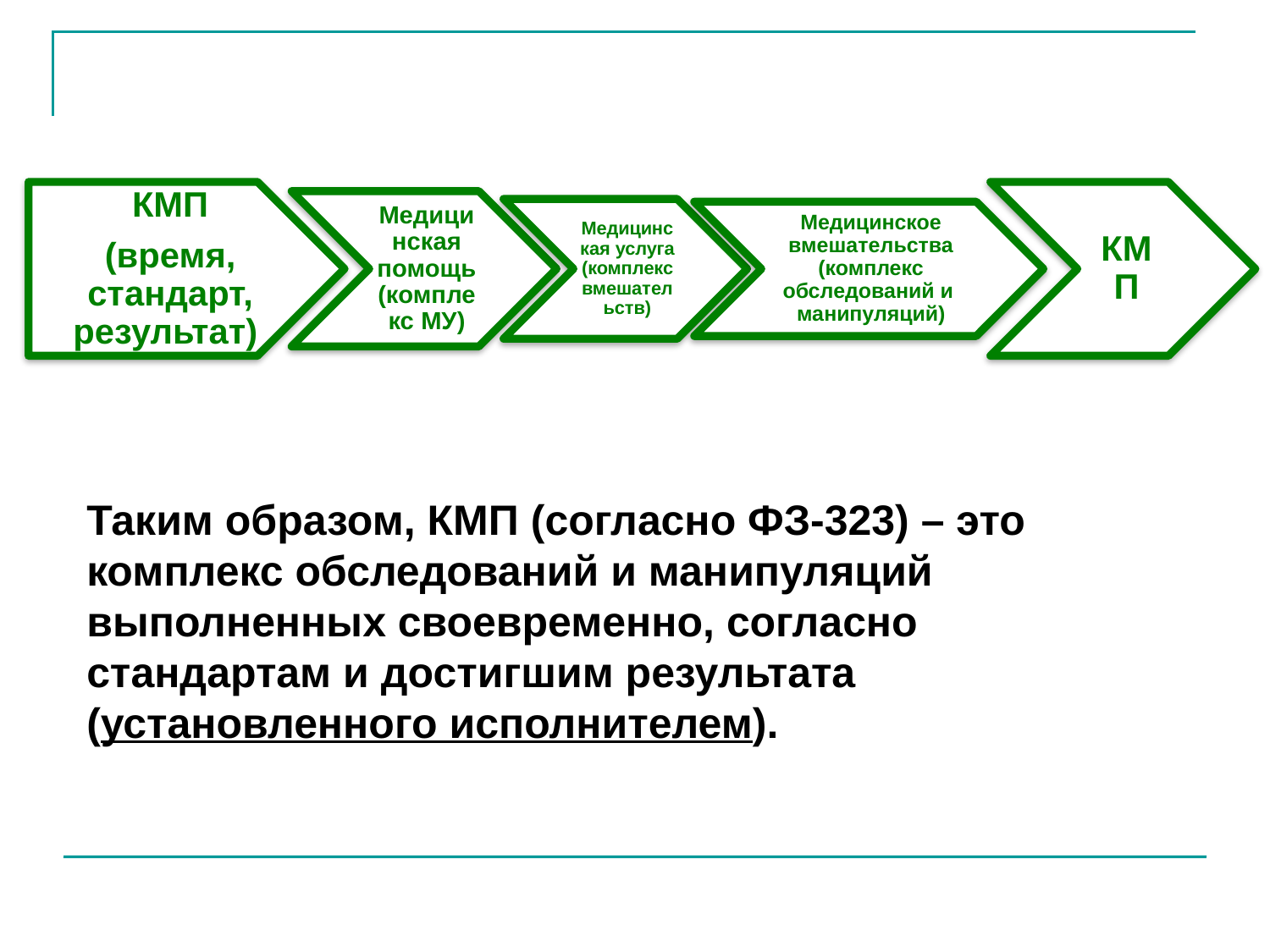

КМП
(время, стандарт, результат)
Медицинская помощь (комплекс МУ)
Медицинская услуга (комплекс вмешательств)
Медицинское вмешательства (комплекс обследований и  манипуляций)
КМП
Таким образом, КМП (согласно ФЗ-323) – это комплекс обследований и манипуляций выполненных своевременно, согласно стандартам и достигшим результата (установленного исполнителем).